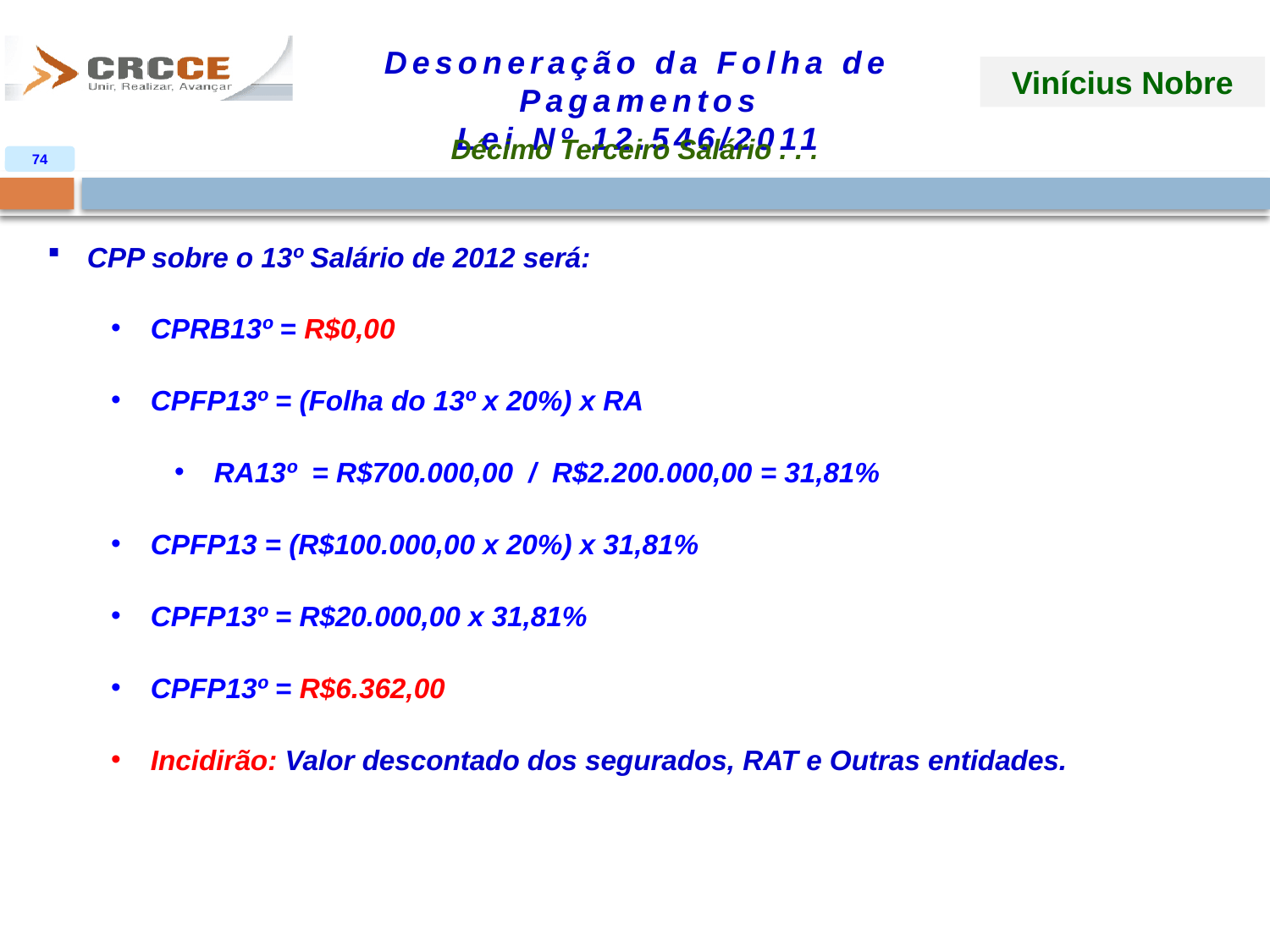

Décimo Terceiro Salário . . .
74
CPP sobre o 13º Salário de 2012 será:
CPRB13º = R$0,00
CPFP13º = (Folha do 13º x 20%) x RA
RA13º  = R$700.000,00  /  R$2.200.000,00 = 31,81%
CPFP13 = (R$100.000,00 x 20%) x 31,81%
CPFP13º = R$20.000,00 x 31,81%
CPFP13º = R$6.362,00
Incidirão: Valor descontado dos segurados, RAT e Outras entidades.